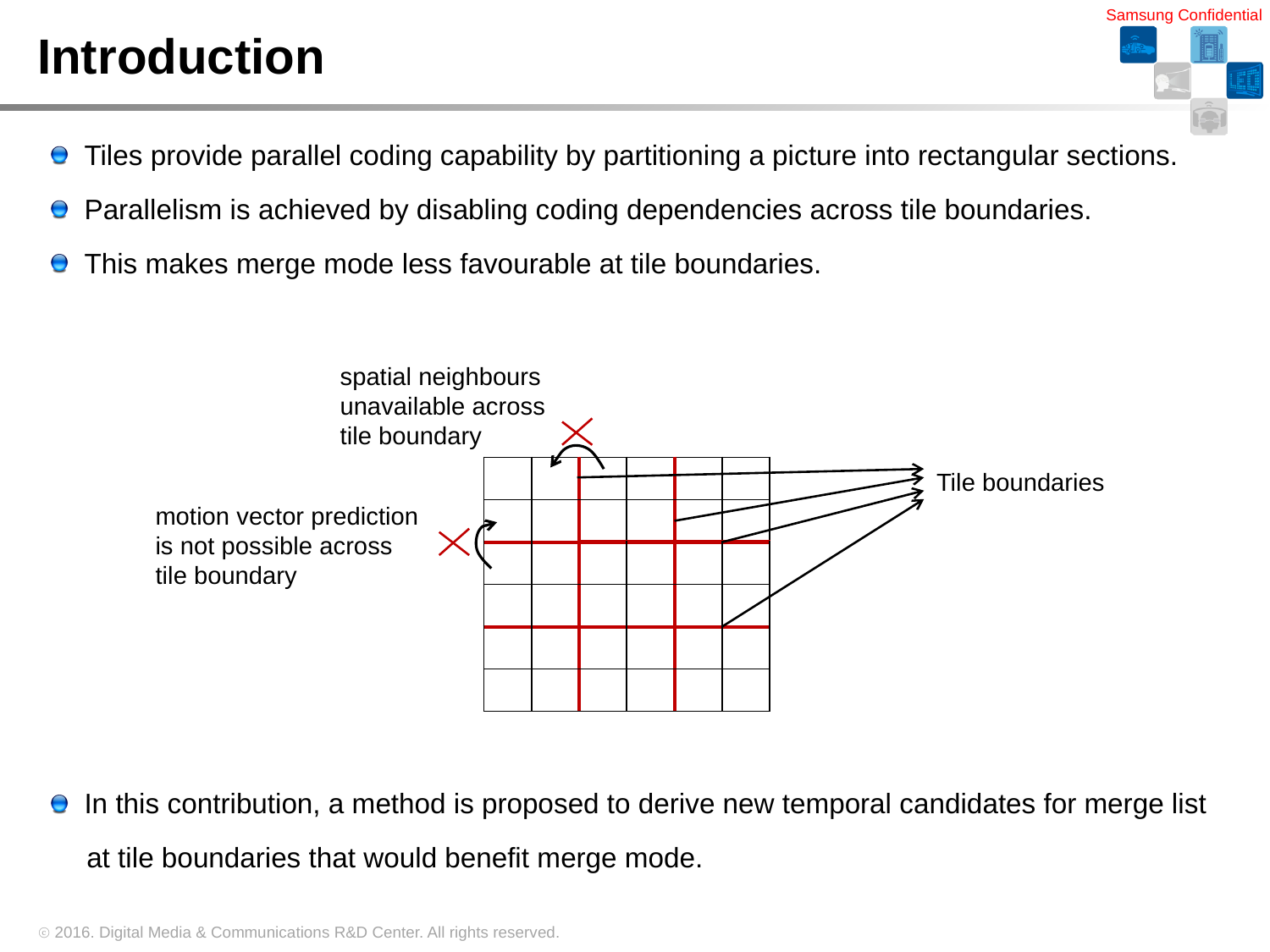

# Introduction
Tiles provide parallel coding capability by partitioning a picture into rectangular sections.
Parallelism is achieved by disabling coding dependencies across tile boundaries.
This makes merge mode less favourable at tile boundaries.

In this contribution, a method is proposed to derive new temporal candidates for merge list
     at tile boundaries that would benefit merge mode.

spatial neighbours unavailable across tile boundary

|  |  |
| --- | --- |
|  |  |
|  |  |
| --- | --- |
|  |  |
|  |  |
| --- | --- |
|  |  |
|  |  |
| --- | --- |
|  |  |
|  |  |
| --- | --- |
|  |  |
|  |  |
| --- | --- |
|  |  |
|  |  |
| --- | --- |
|  |  |
|  |  |
| --- | --- |
|  |  |
|  |  |
| --- | --- |
|  |  |
Tile boundaries
motion vector prediction is not possible across
tile boundary